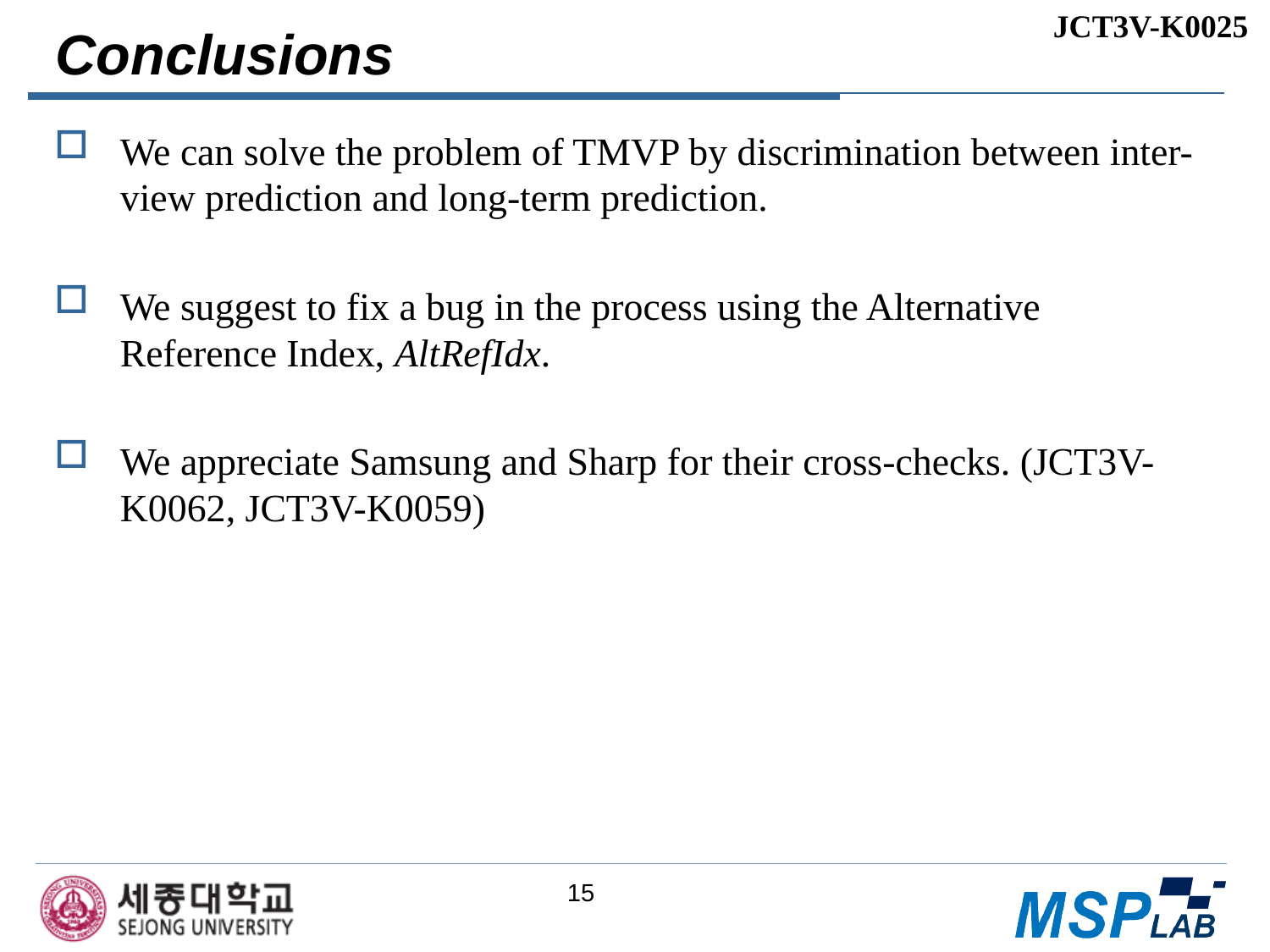

# Conclusions
We can solve the problem of TMVP by discrimination between inter-view prediction and long-term prediction.

We suggest to fix a bug in the process using the Alternative Reference Index, AltRefIdx.

We appreciate Samsung and Sharp for their cross-checks. (JCT3V-K0062, JCT3V-K0059)